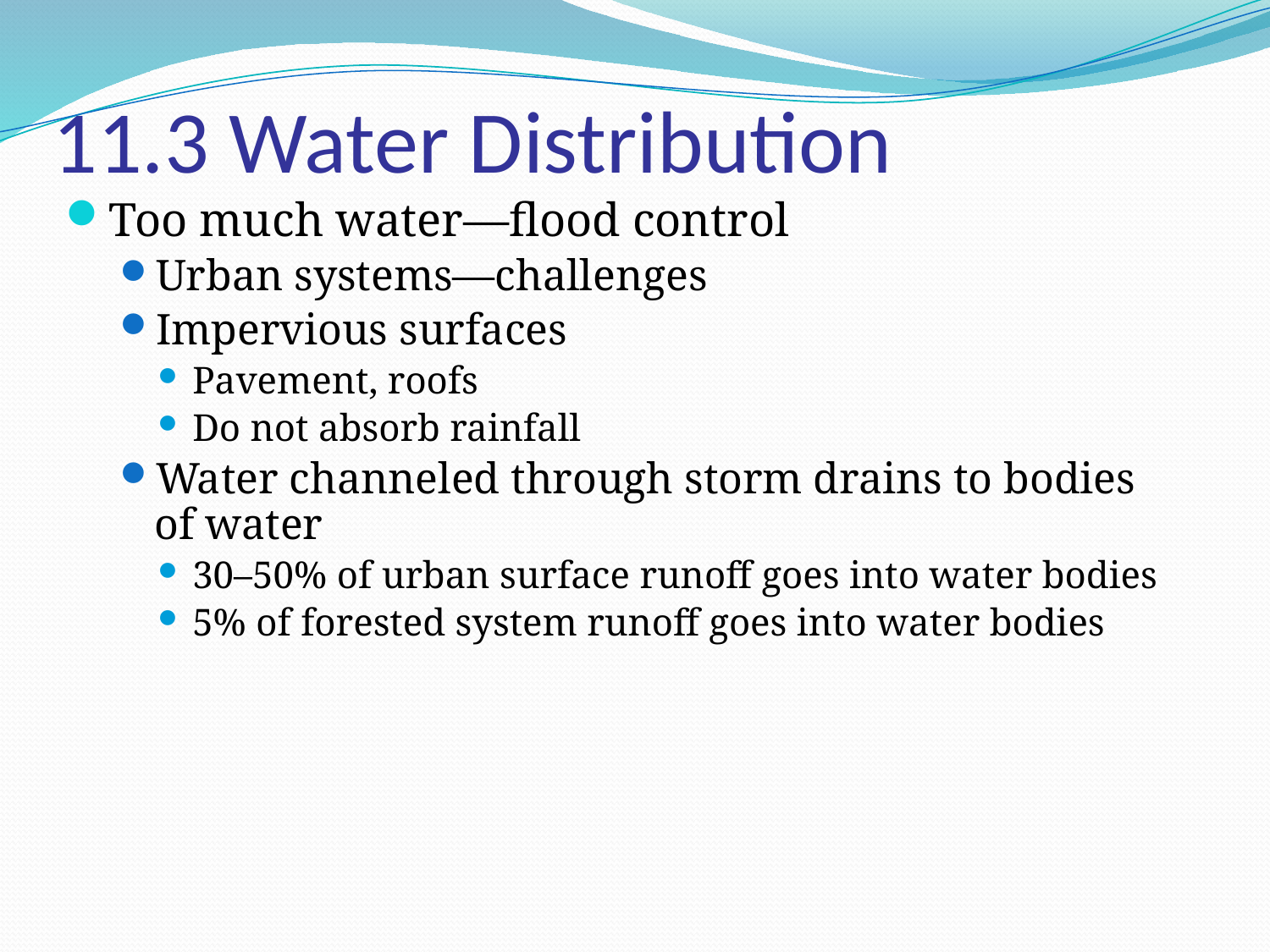

# 11.3 Water Distribution
Too much water—flood control
Urban systems—challenges
Impervious surfaces
Pavement, roofs
Do not absorb rainfall
Water channeled through storm drains to bodies of water
30–50% of urban surface runoff goes into water bodies
5% of forested system runoff goes into water bodies